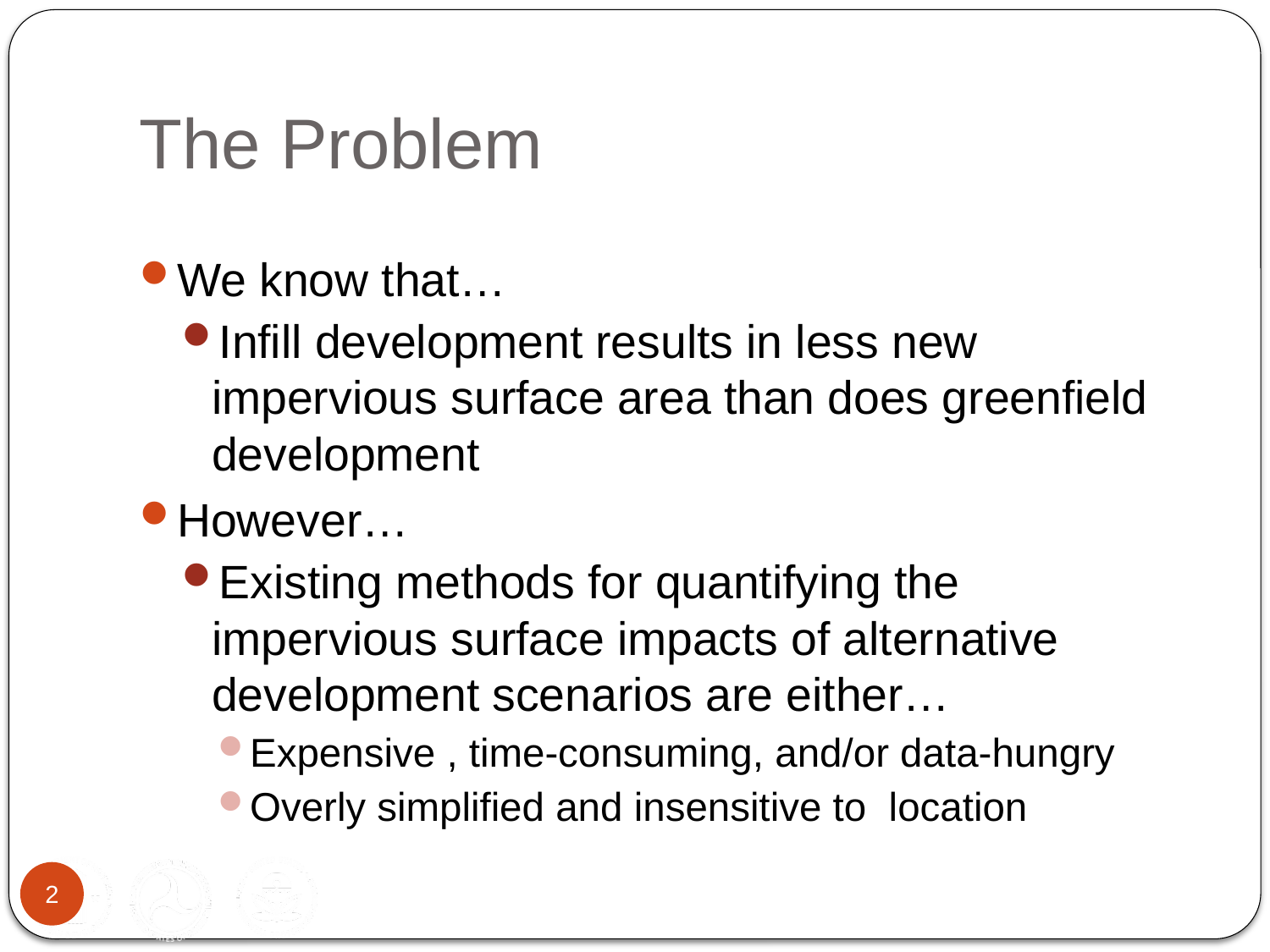

# The Problem
We know that…
Infill development results in less new impervious surface area than does greenfield development
However…
Existing methods for quantifying the impervious surface impacts of alternative development scenarios are either…
Expensive , time-consuming, and/or data-hungry
Overly simplified and insensitive to  location
2